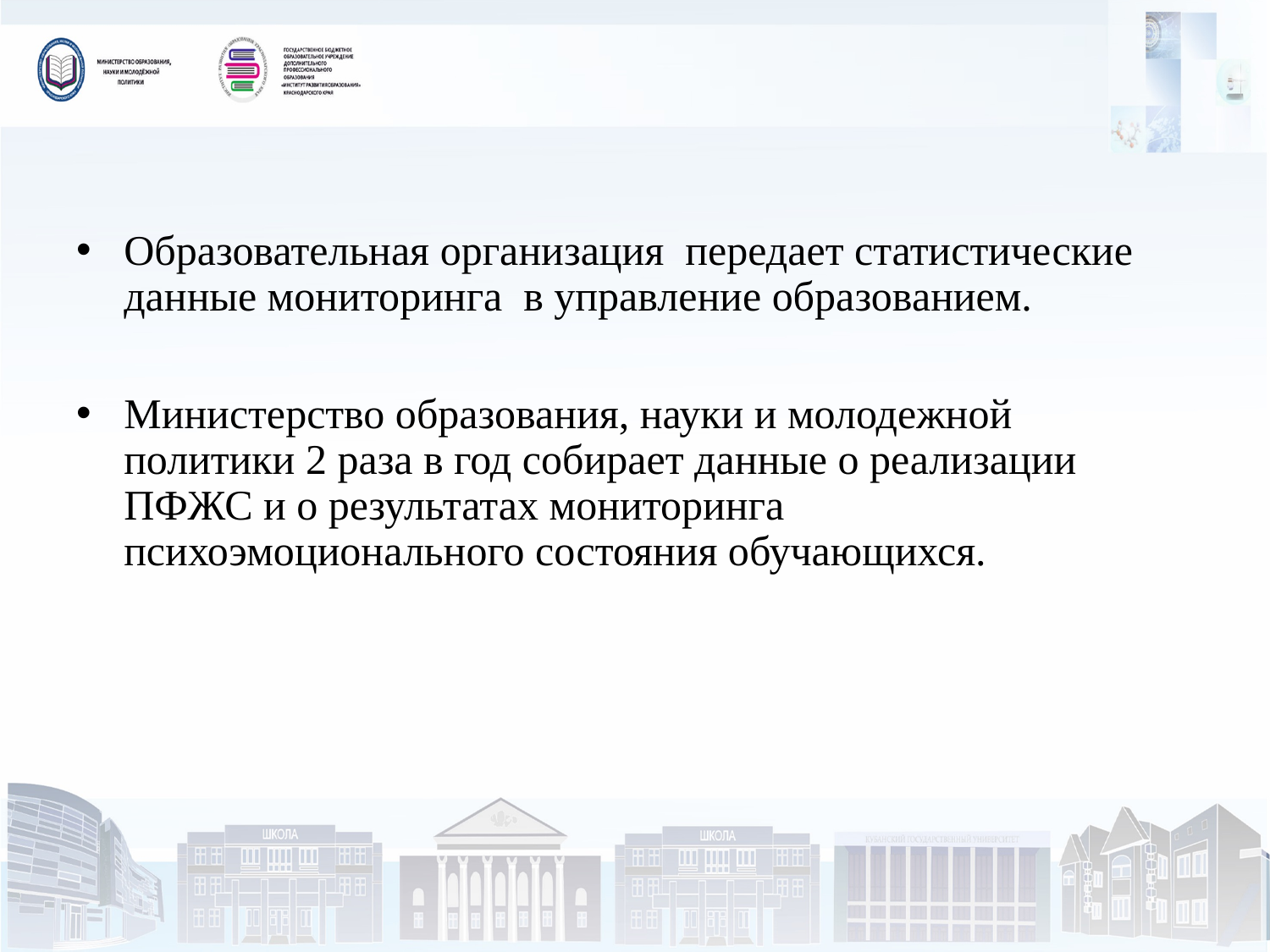

#
Образовательная организация  передает статистические данные мониторинга  в управление образованием.

Министерство образования, науки и молодежной политики 2 раза в год собирает данные о реализации ПФЖС и о результатах мониторинга психоэмоционального состояния обучающихся.